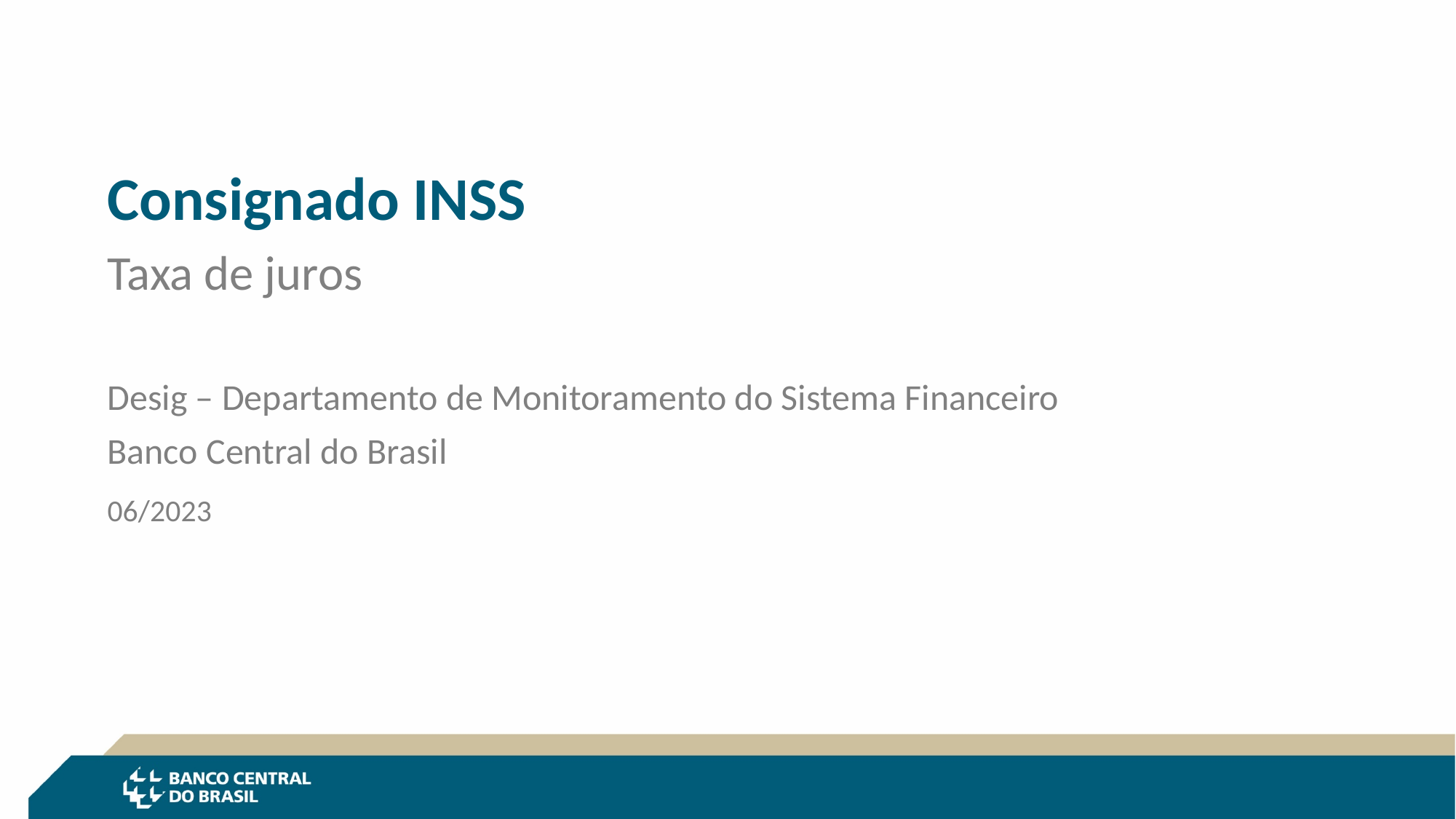

Consignado INSS
Taxa de juros
Desig – Departamento de Monitoramento do Sistema Financeiro
Banco Central do Brasil
06/2023